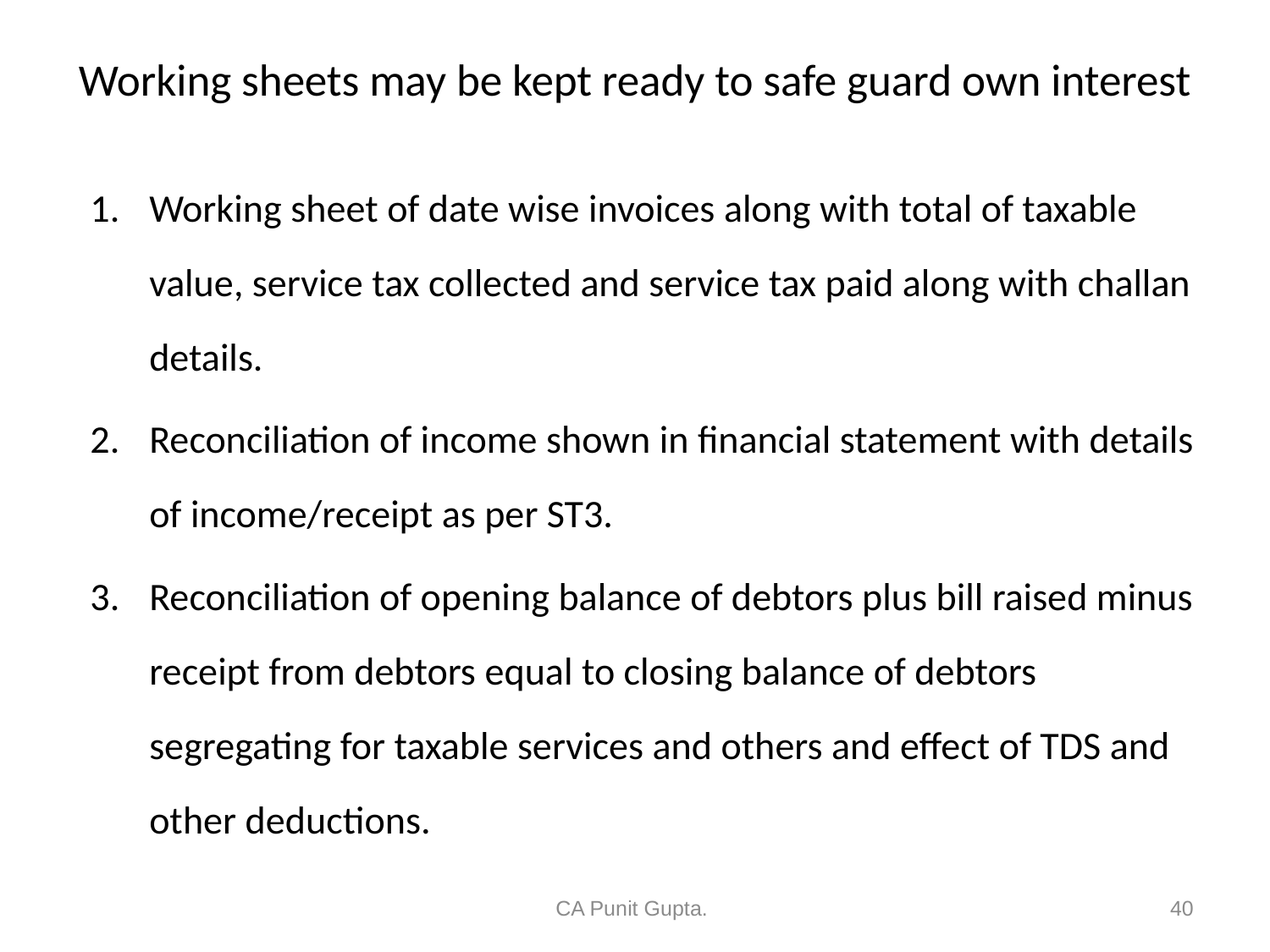

# Working sheets may be kept ready to safe guard own interest
Working sheet of date wise invoices along with total of taxable value, service tax collected and service tax paid along with challan details.
Reconciliation of income shown in financial statement with details of income/receipt as per ST3.
Reconciliation of opening balance of debtors plus bill raised minus receipt from debtors equal to closing balance of debtors segregating for taxable services and others and effect of TDS and other deductions.

CA Punit Gupta.
40